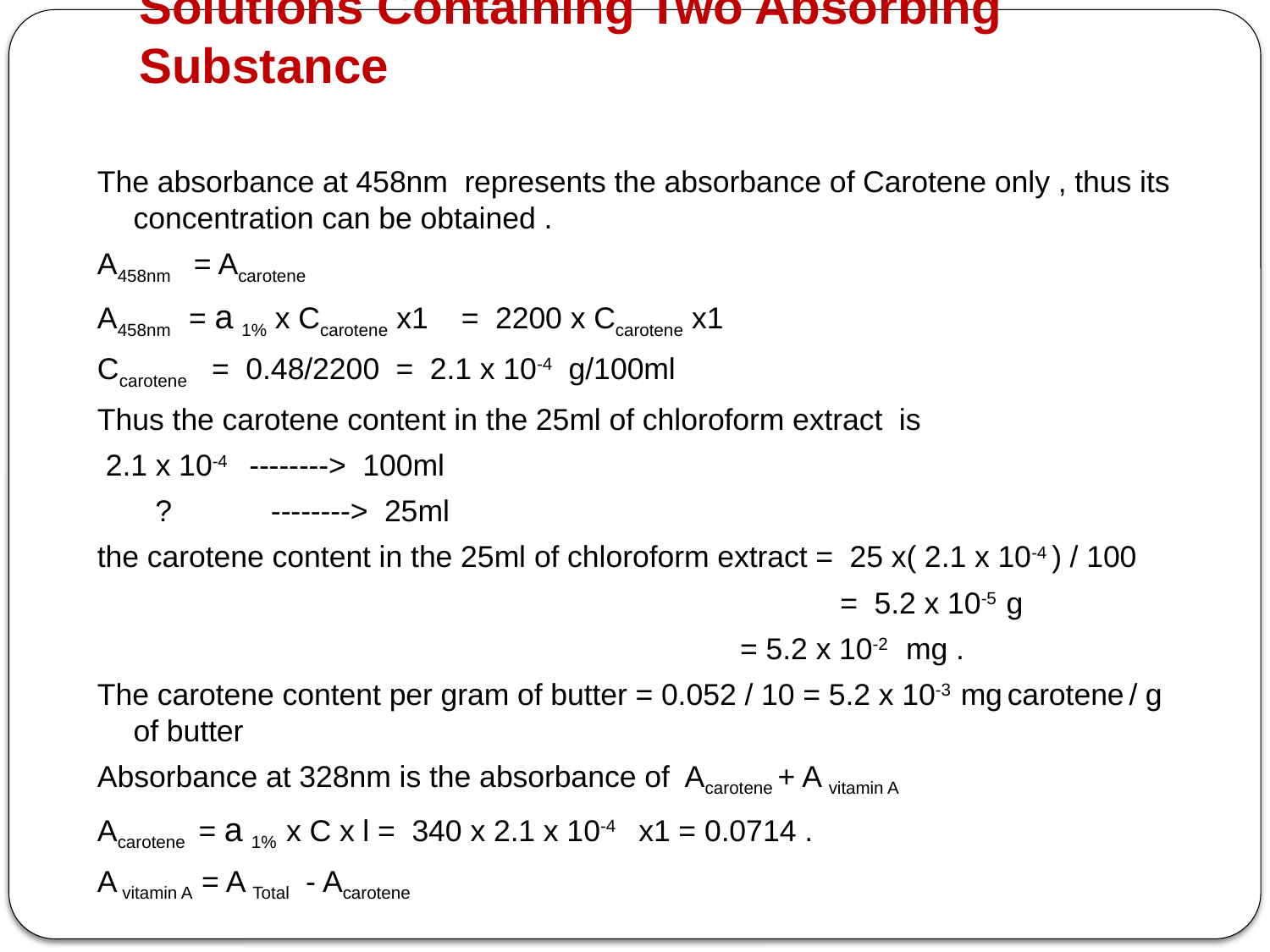

# Solutions Containing Two Absorbing Substance
The absorbance at 458nm  represents the absorbance of Carotene only , thus its concentration can be obtained .
A458nm    = Acarotene
A458nm   = a 1% x Ccarotene x1    =  2200 x Ccarotene x1
Ccarotene   =  0.48/2200  =  2.1 x 10-4  g/100ml
Thus the carotene content in the 25ml of chloroform extract  is
 2.1 x 10-4   -------->  100ml
       ?            -------->  25ml
the carotene content in the 25ml of chloroform extract =  25 x( 2.1 x 10-4 ) / 100
                                                                                          =  5.2 x 10-5  g
                                                                                                                                    = 5.2 x 10-2   mg .
The carotene content per gram of butter = 0.052 / 10 = 5.2 x 10-3  mg carotene / g of butter
Absorbance at 328nm is the absorbance of  Acarotene + A vitamin A
Acarotene  = a 1%  x C x l =  340 x 2.1 x 10-4    x1 = 0.0714 .
A vitamin A  = A Total  - Acarotene